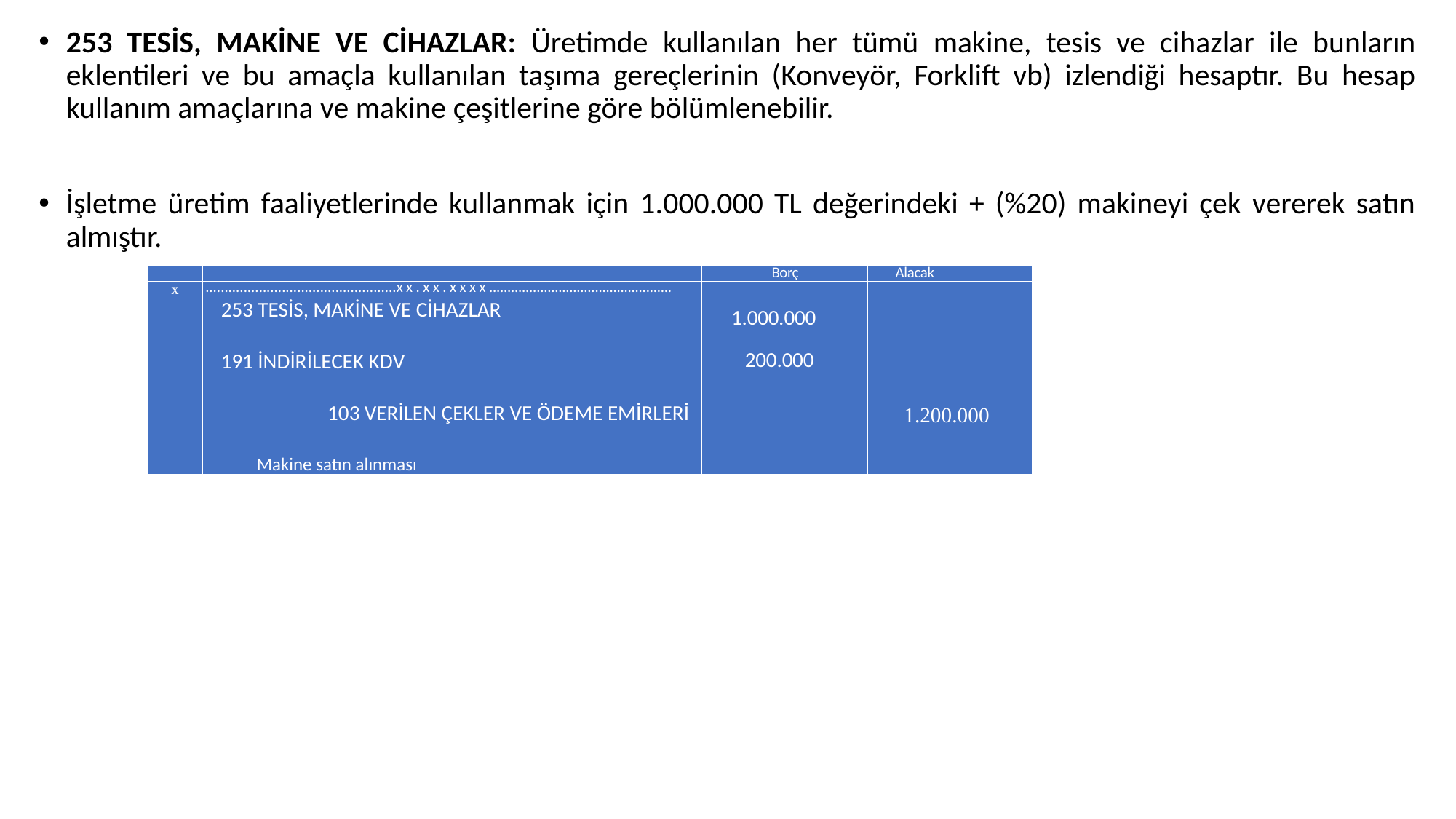

253 TESİS, MAKİNE VE CİHAZLAR: Üretimde kullanılan her tümü makine, tesis ve cihazlar ile bunların eklentileri ve bu amaçla kullanılan taşıma gereçlerinin (Konveyör, Forklift vb) izlendiği hesaptır. Bu hesap kullanım amaçlarına ve makine çeşitlerine göre bölümlenebilir.

İşletme üretim faaliyetlerinde kullanmak için 1.000.000 TL değerindeki + (%20) makineyi çek vererek satın almıştır.

|  |  | Borç | Alacak |
| --- | --- | --- | --- |
| x | ..................................................xx.xx.xxxx.................................................. 253 TESİS, MAKİNE VE CİHAZLAR 191 İNDİRİLECEK KDV     103 VERİLEN ÇEKLER VE ÖDEME EMİRLERİ Makine satın alınması | 1.000.000 200.000 | 1.200.000 |